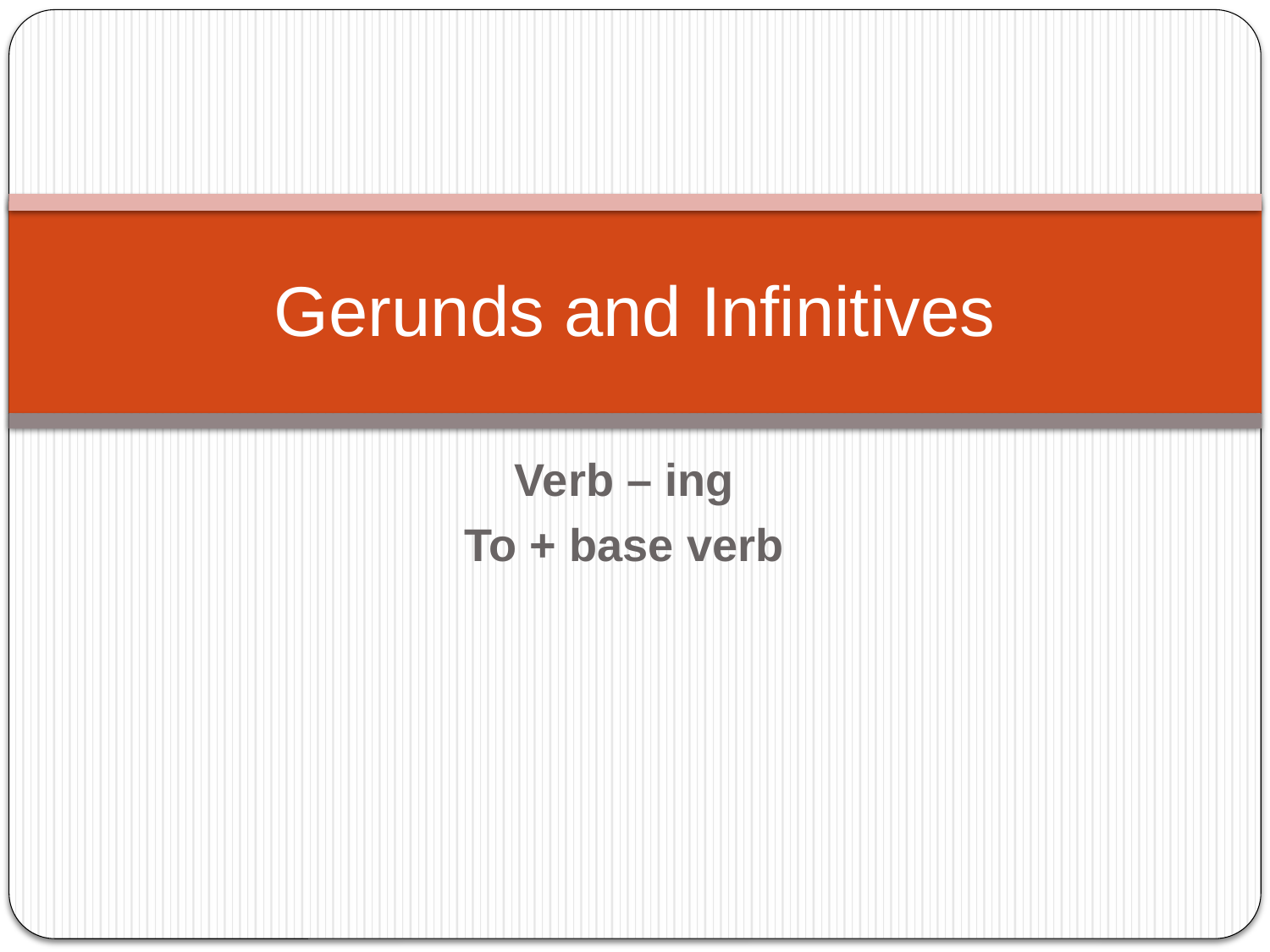

# Gerunds and Infinitives
Verb – ing
To + base verb